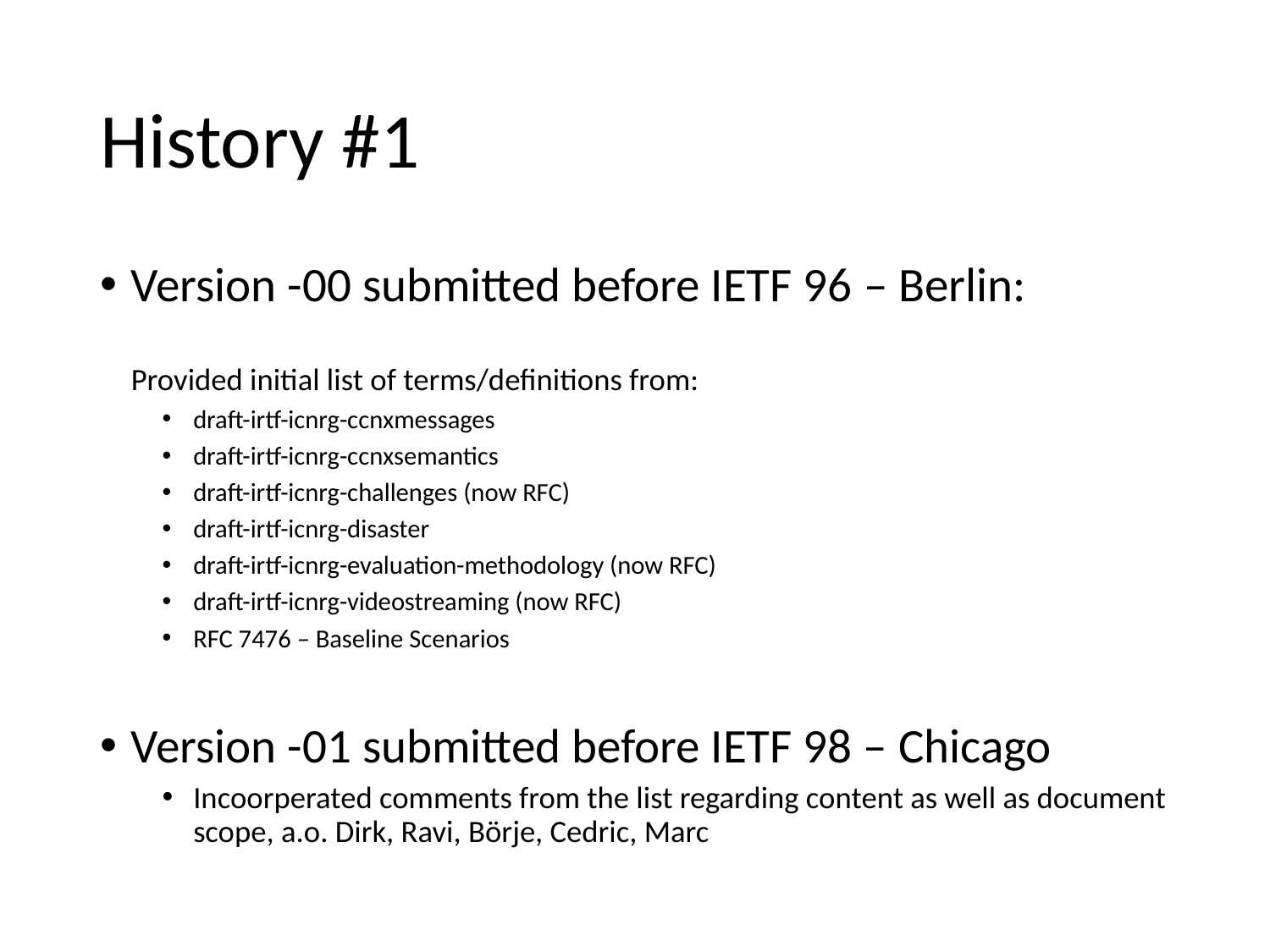

# History #1
Version -00 submitted before IETF 96 – Berlin:
Provided initial list of terms/definitions from:
draft-irtf-icnrg-ccnxmessages
draft-irtf-icnrg-ccnxsemantics
draft-irtf-icnrg-challenges (now RFC)
draft-irtf-icnrg-disaster
draft-irtf-icnrg-evaluation-methodology (now RFC)
draft-irtf-icnrg-videostreaming (now RFC)
RFC 7476 – Baseline Scenarios

Version -01 submitted before IETF 98 – Chicago
Incoorperated comments from the list regarding content as well as document scope, a.o. Dirk, Ravi, Börje, Cedric, Marc